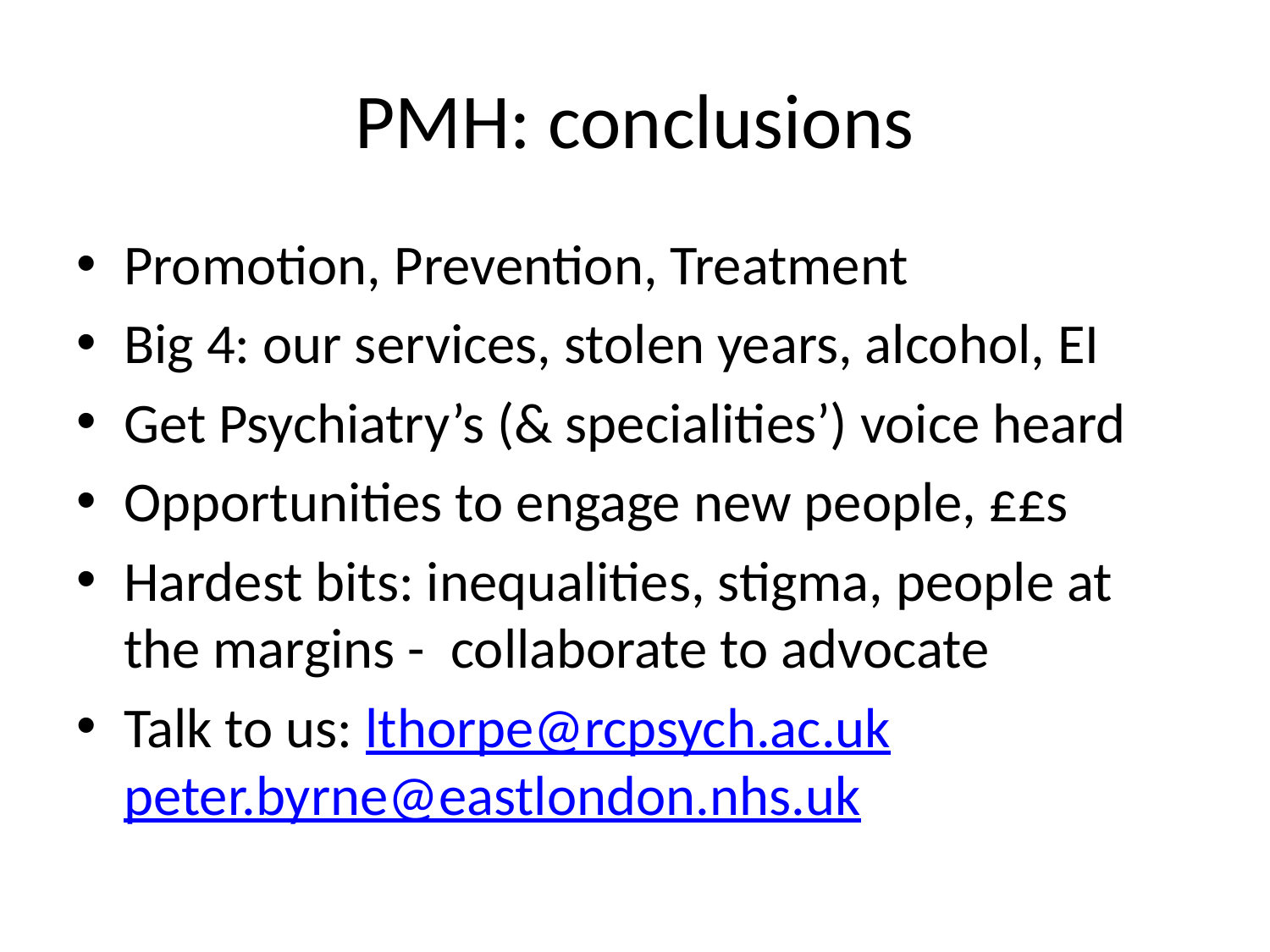

# PMH: conclusions
Promotion, Prevention, Treatment
Big 4: our services, stolen years, alcohol, EI
Get Psychiatry’s (& specialities’) voice heard
Opportunities to engage new people, ££s
Hardest bits: inequalities, stigma, people at the margins -  collaborate to advocate
Talk to us: lthorpe@rcpsych.ac.uk peter.byrne@eastlondon.nhs.uk